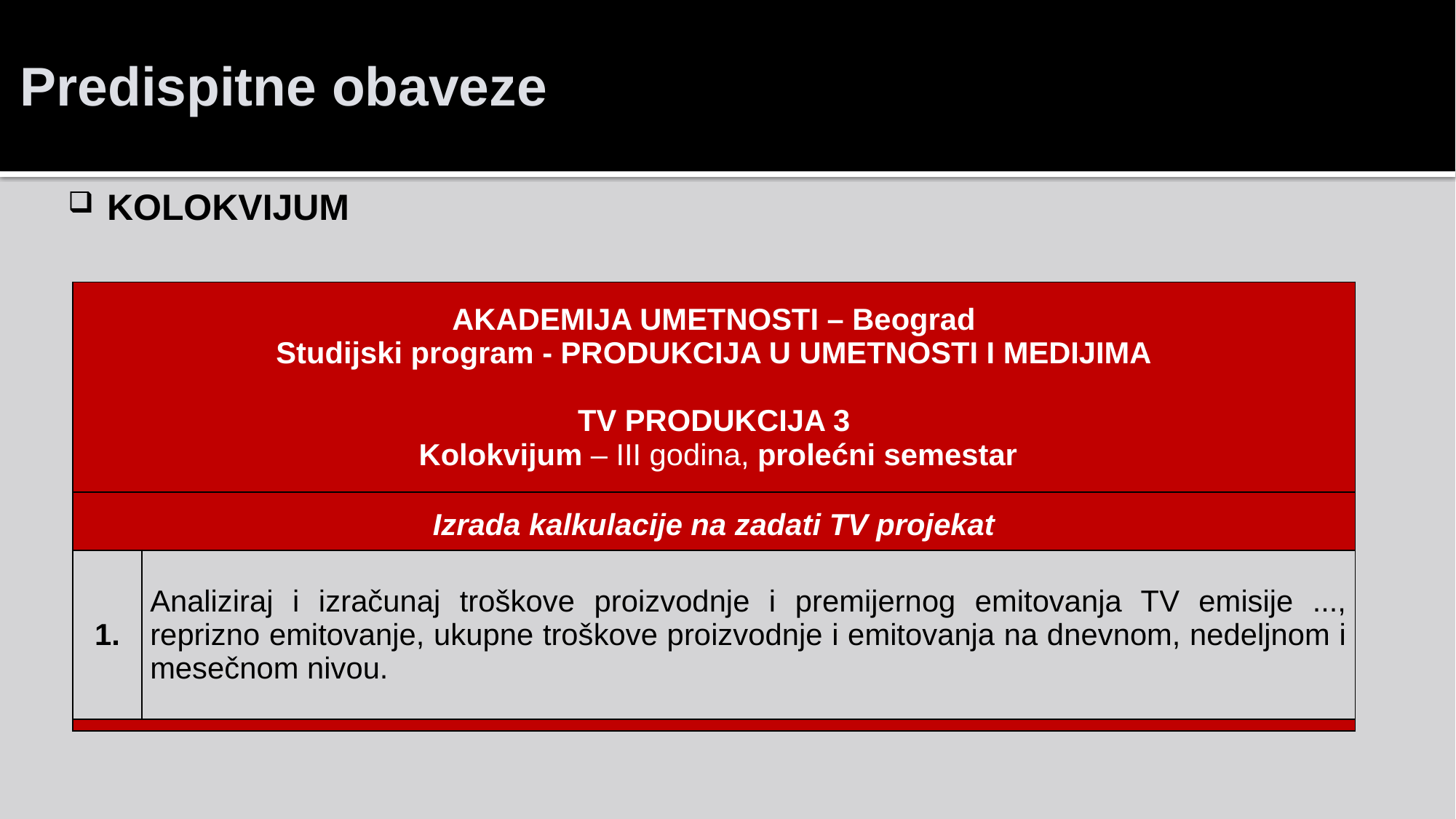

# Predispitne obaveze
KOLOKVIJUM

| AKADEMIJA UMETNOSTI – Beograd Studijski program - PRODUKCIJA U UMETNOSTI I MEDIJIMA   TV PRODUKCIJA 3  Kolokvijum – III godina, prolećni semestar |  |
| --- | --- |
| Izrada kalkulacije na zadati TV projekat |  |
| 1. | Analiziraj i izračunaj troškove proizvodnje i premijernog emitovanja TV emisije ..., reprizno emitovanje, ukupne troškove proizvodnje i emitovanja na dnevnom, nedeljnom i mesečnom nivou. |
|  |  |